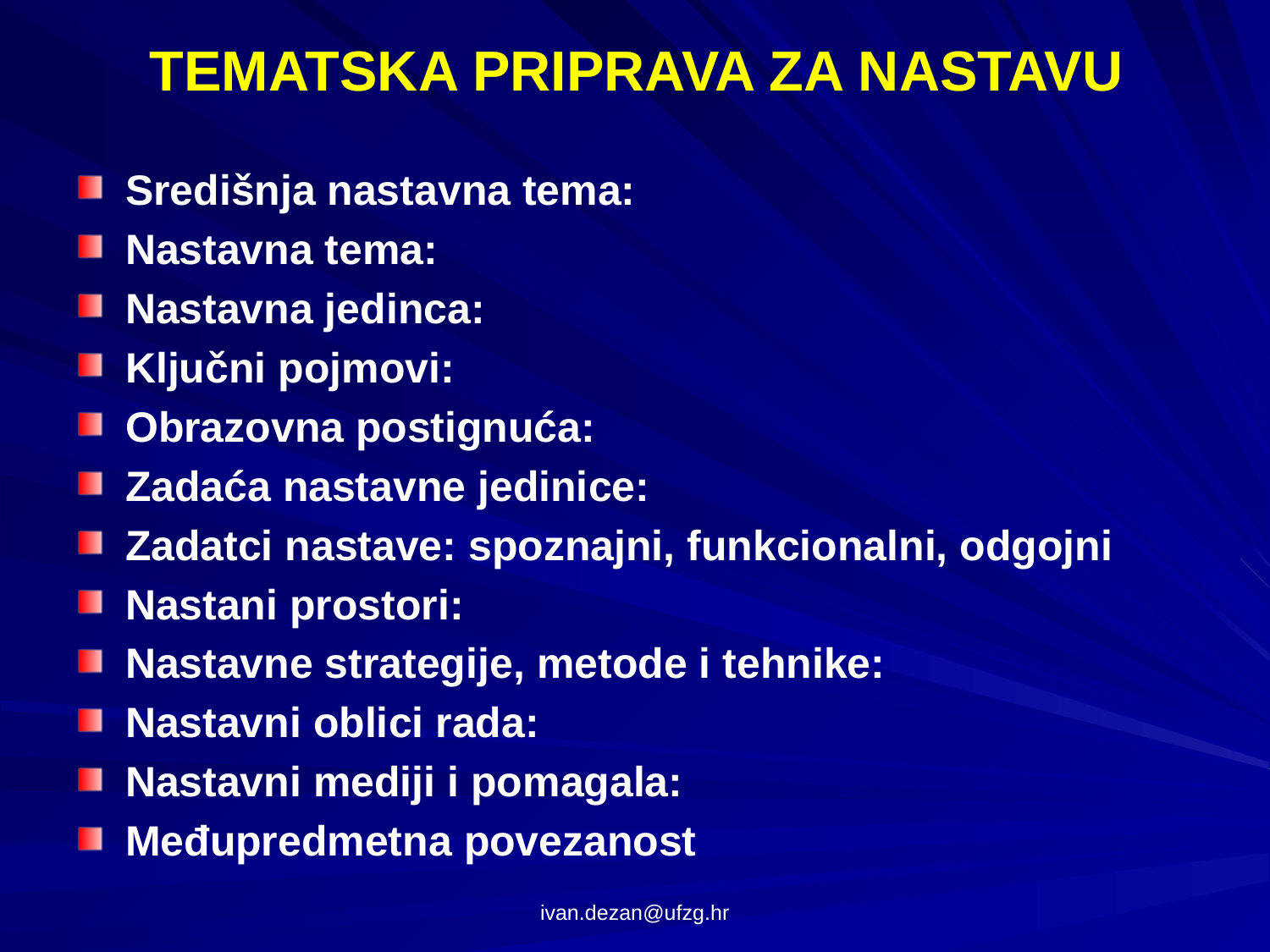

# TEMATSKA PRIPRAVA ZA NASTAVU
Središnja nastavna tema:
Nastavna tema:
Nastavna jedinca:
Ključni pojmovi:
Obrazovna postignuća:
Zadaća nastavne jedinice:
Zadatci nastave: spoznajni, funkcionalni, odgojni
Nastani prostori:
Nastavne strategije, metode i tehnike:
Nastavni oblici rada:
Nastavni mediji i pomagala:
Međupredmetna povezanost

ivan.dezan@ufzg.hr